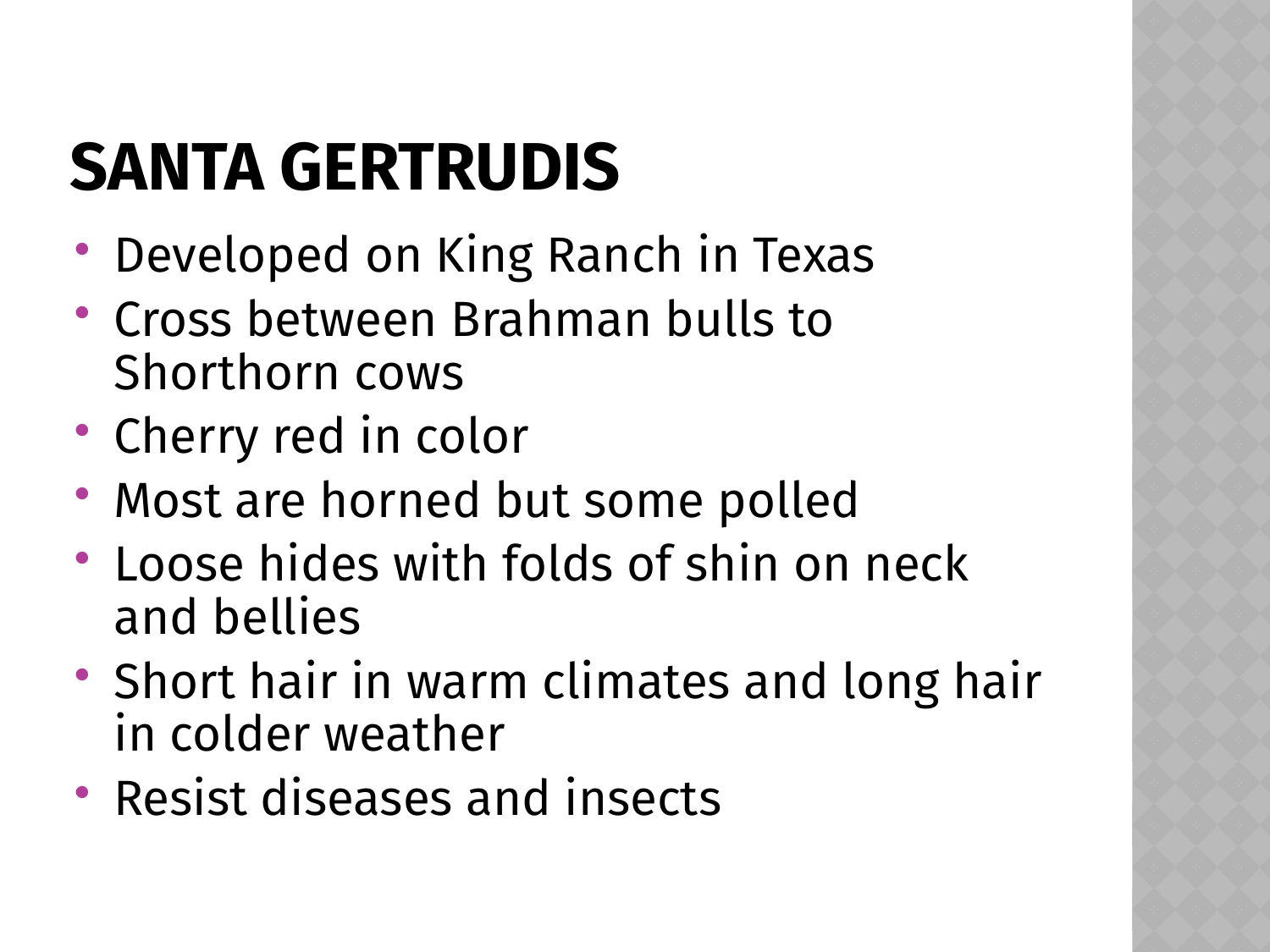

# Santa Gertrudis
Developed on King Ranch in Texas
Cross between Brahman bulls to Shorthorn cows
Cherry red in color
Most are horned but some polled
Loose hides with folds of shin on neck and bellies
Short hair in warm climates and long hair in colder weather
Resist diseases and insects